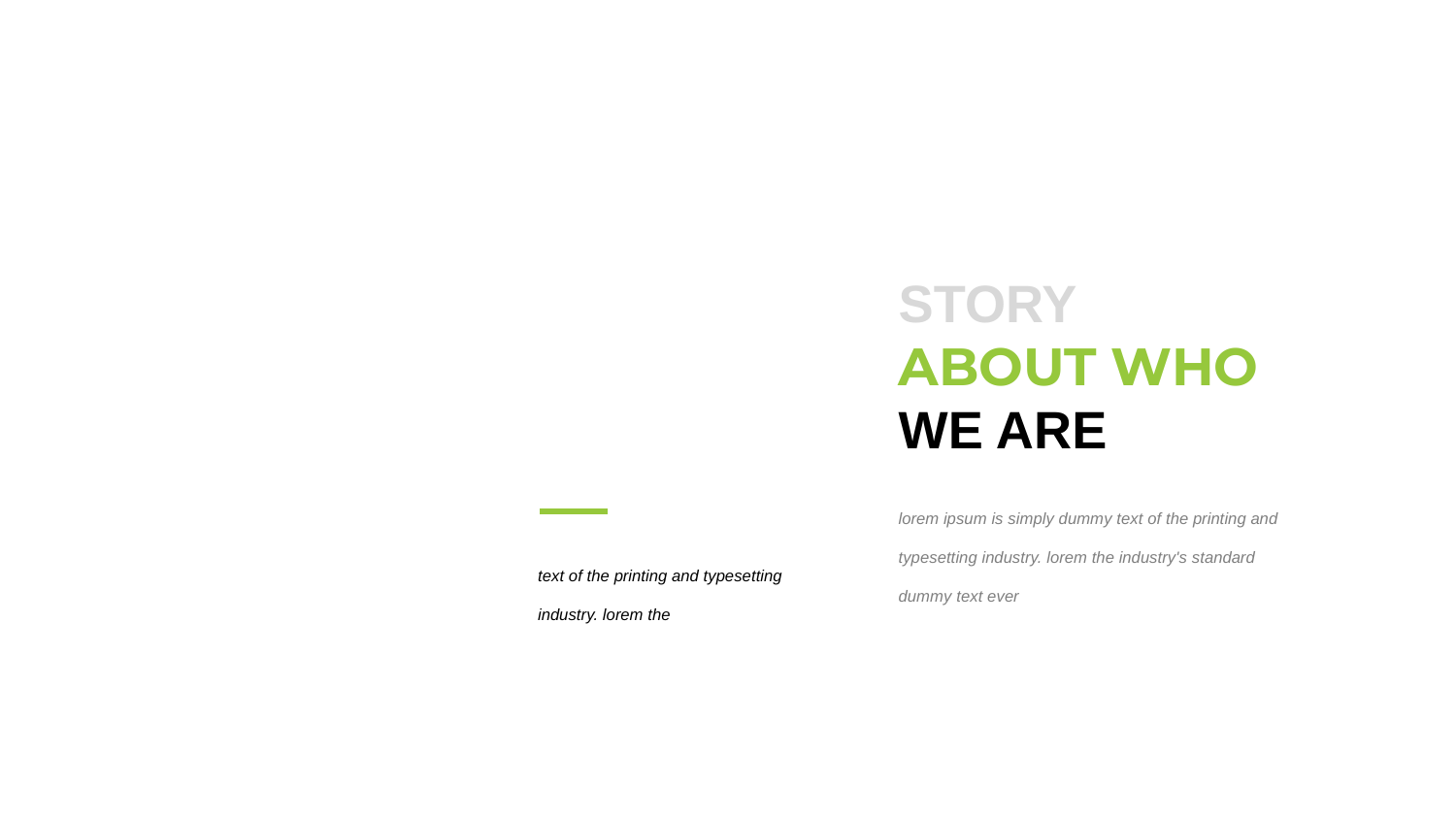

STORY
ABOUT WHO
WE ARE
lorem ipsum is simply dummy text of the printing and typesetting industry. lorem the industry's standard dummy text ever
text of the printing and typesetting industry. lorem the